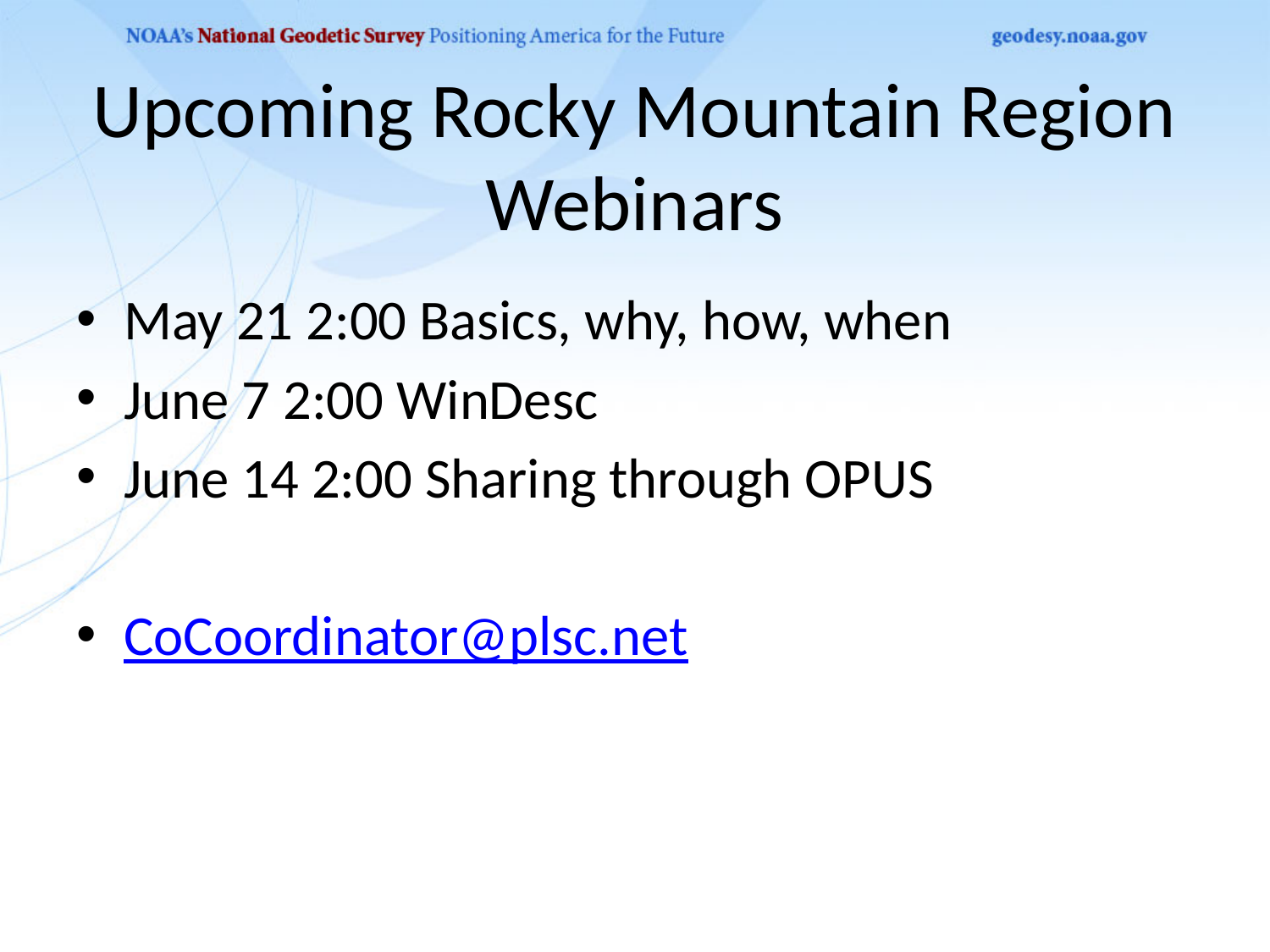

# Upcoming Rocky Mountain Region Webinars
May 21 2:00 Basics, why, how, when
June 7 2:00 WinDesc
June 14 2:00 Sharing through OPUS

CoCoordinator@plsc.net